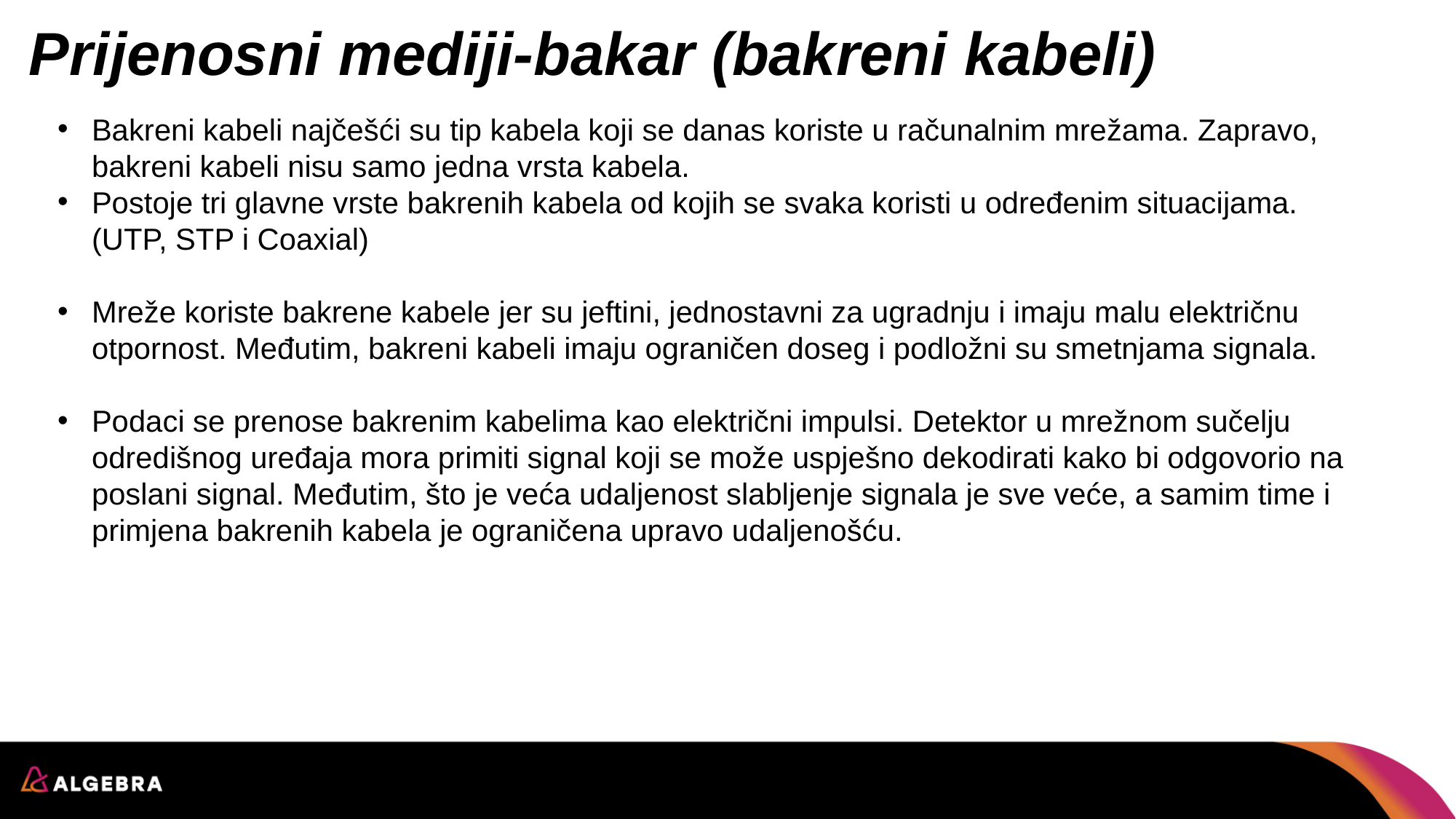

# Prijenosni mediji-bakar (bakreni kabeli)
Bakreni kabeli najčešći su tip kabela koji se danas koriste u računalnim mrežama. Zapravo, bakreni kabeli nisu samo jedna vrsta kabela.
Postoje tri glavne vrste bakrenih kabela od kojih se svaka koristi u određenim situacijama. (UTP, STP i Coaxial)

Mreže koriste bakrene kabele jer su jeftini, jednostavni za ugradnju i imaju malu električnu otpornost. Međutim, bakreni kabeli imaju ograničen doseg i podložni su smetnjama signala.

Podaci se prenose bakrenim kabelima kao električni impulsi. Detektor u mrežnom sučelju odredišnog uređaja mora primiti signal koji se može uspješno dekodirati kako bi odgovorio na poslani signal. Međutim, što je veća udaljenost slabljenje signala je sve veće, a samim time i primjena bakrenih kabela je ograničena upravo udaljenošću.